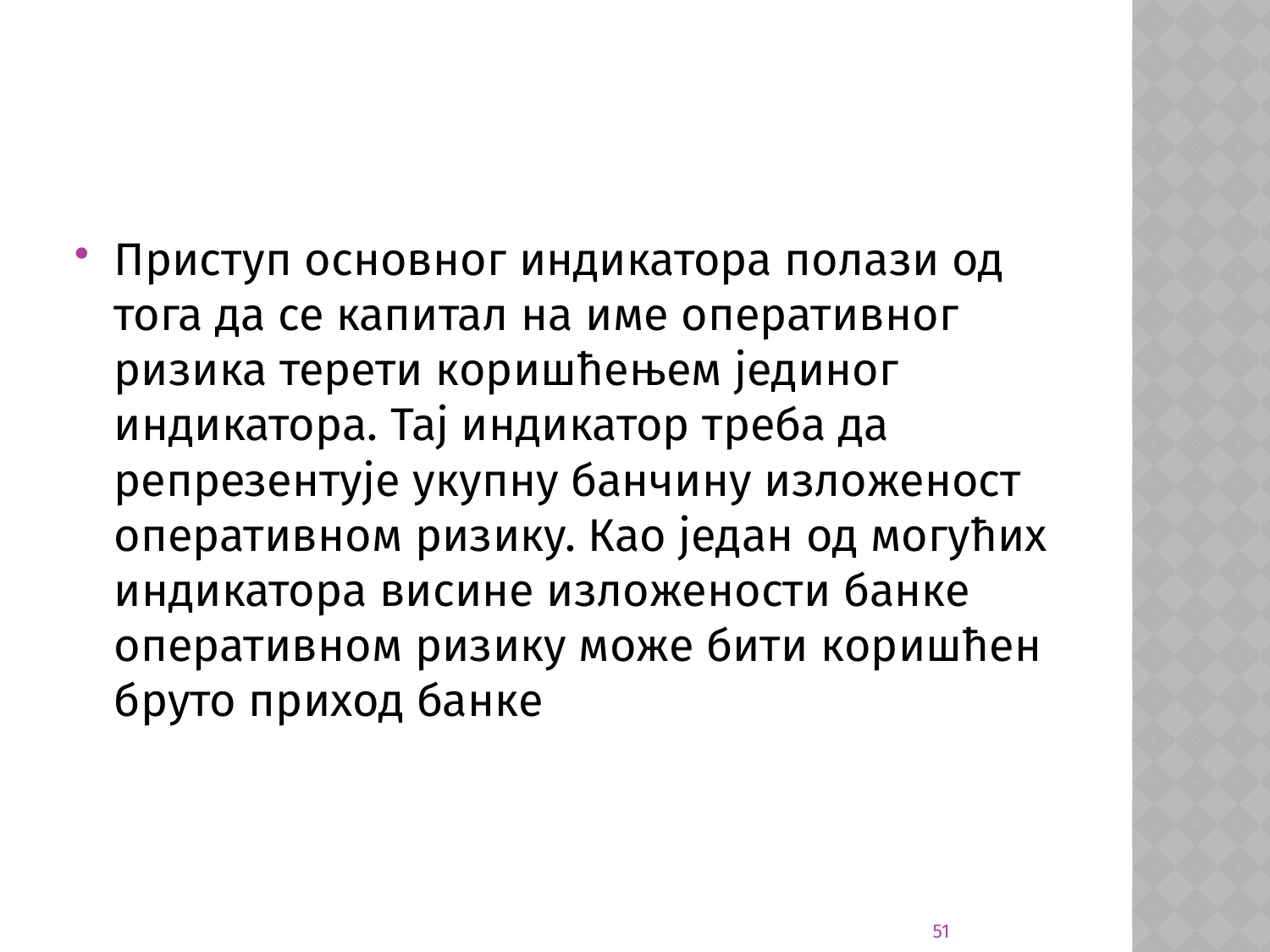

#
Приступ основног индикатора полази од тога да се капитал на име оперативног ризика терети коришћењем јединог индикатора. Тај индикатор треба да репрезентује укупну банчину изложеност оперативном ризику. Као један од могућих индикатора висине изложености банке оперативном ризику може бити коришћен бруто приход банке
51